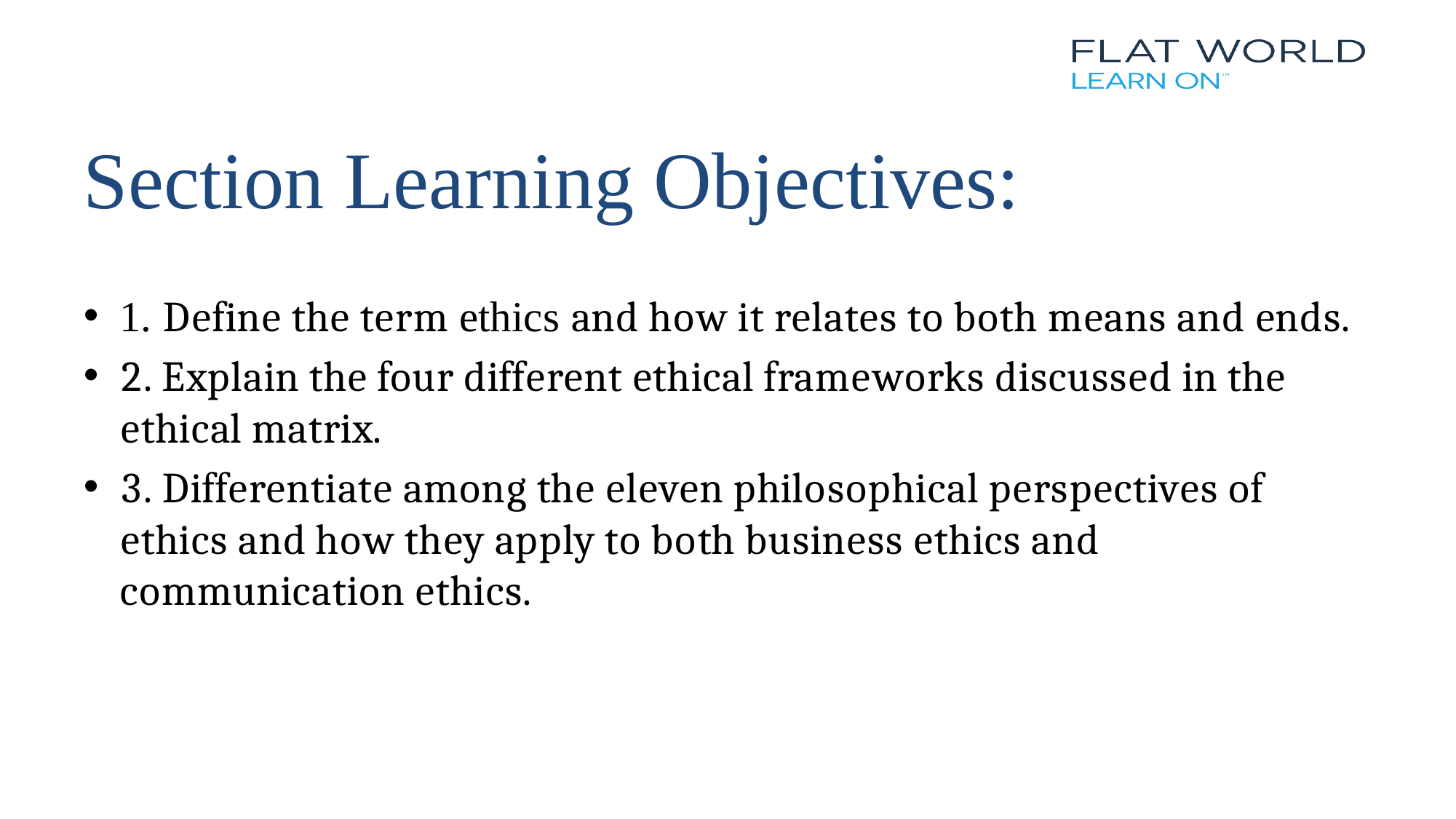

# Section Learning Objectives:
1. Define the term ethics and how it relates to both means and ends.
2. Explain the four different ethical frameworks discussed in the ethical matrix.
3. Differentiate among the eleven philosophical perspectives of ethics and how they apply to both business ethics and communication ethics.